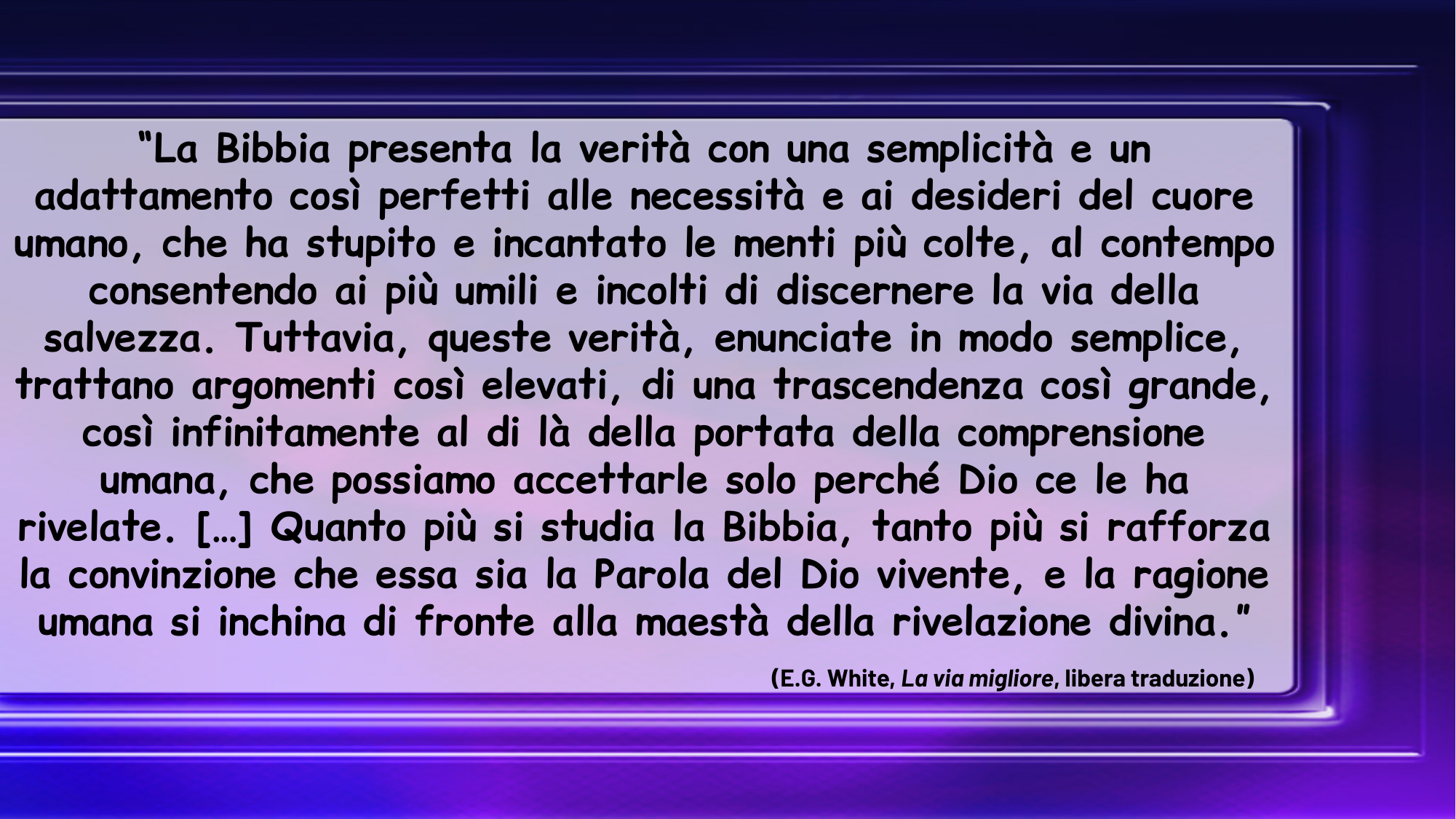

“La Bibbia presenta la verità con una semplicità e un adattamento così perfetti alle necessità e ai desideri del cuore umano, che ha stupito e incantato le menti più colte, al contempo consentendo ai più umili e incolti di discernere la via della salvezza. Tuttavia, queste verità, enunciate in modo semplice, trattano argomenti così elevati, di una trascendenza così grande, così infinitamente al di là della portata della comprensione umana, che possiamo accettarle solo perché Dio ce le ha rivelate. […] Quanto più si studia la Bibbia, tanto più si rafforza la convinzione che essa sia la Parola del Dio vivente, e la ragione umana si inchina di fronte alla maestà della rivelazione divina.”
(E.G. White, La via migliore, libera traduzione)